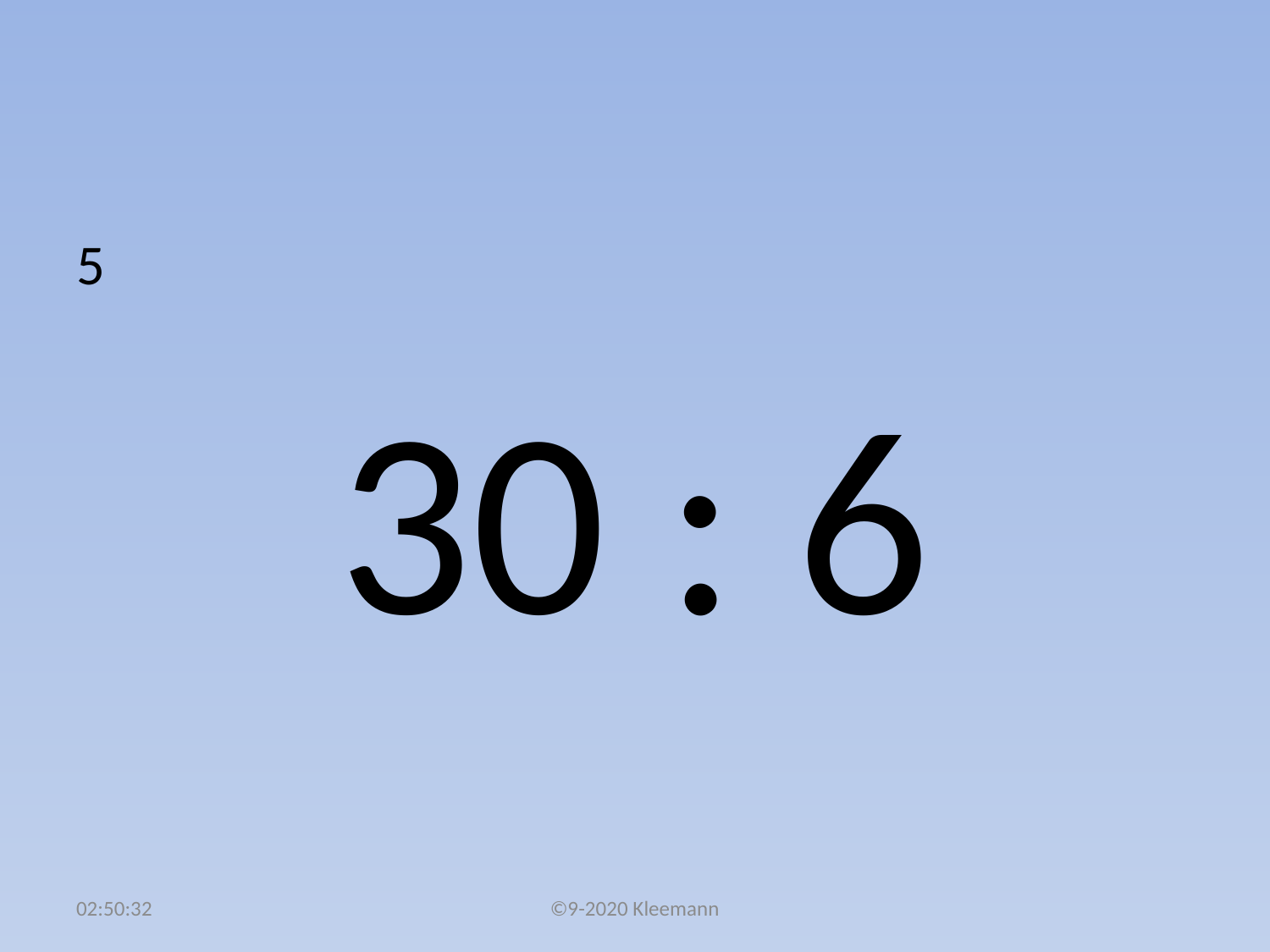

#
5
30 : 6
02:50:32
©9-2020 Kleemann